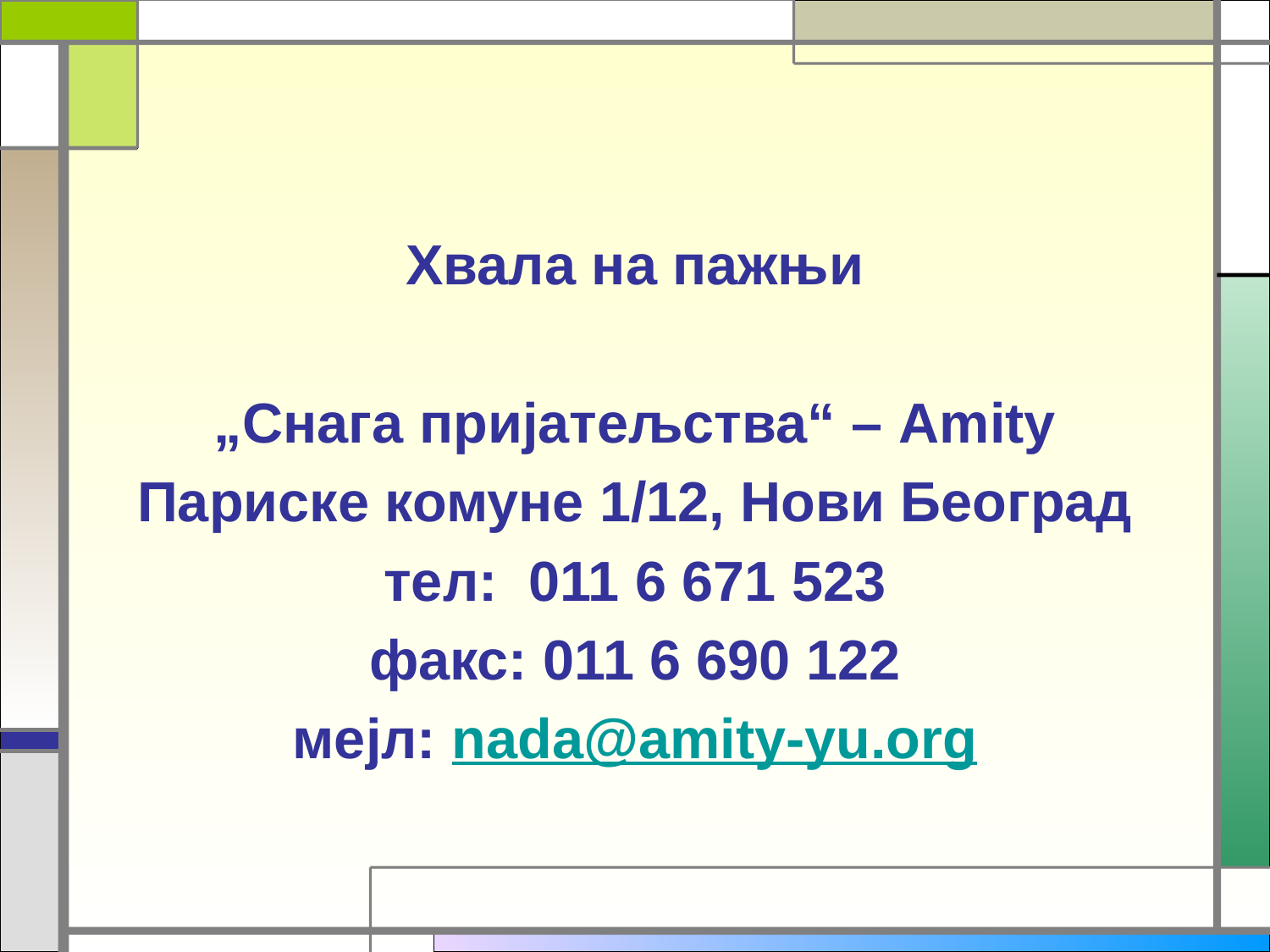

#
Хвала на пажњи

„Снага пријатељства“ – Amity
Париске комуне 1/12, Нови Београд
тел:  011 6 671 523
факс: 011 6 690 122
мејл: nada@amity-yu.org